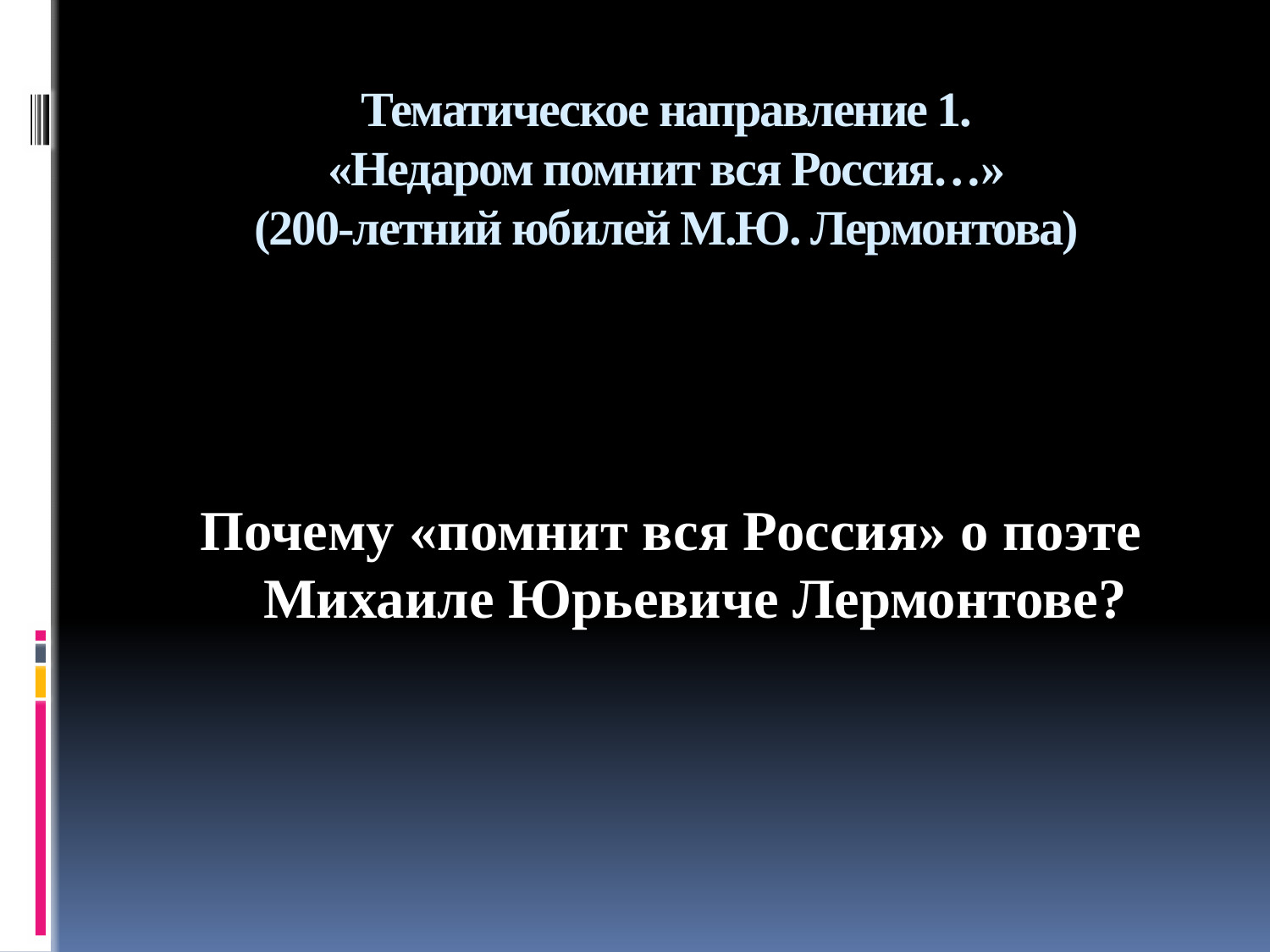

# Тематическое направление 1. «Недаром помнит вся Россия…» (200-летний юбилей М.Ю. Лермонтова)

Почему «помнит вся Россия» о поэте Михаиле Юрьевиче Лермонтове?